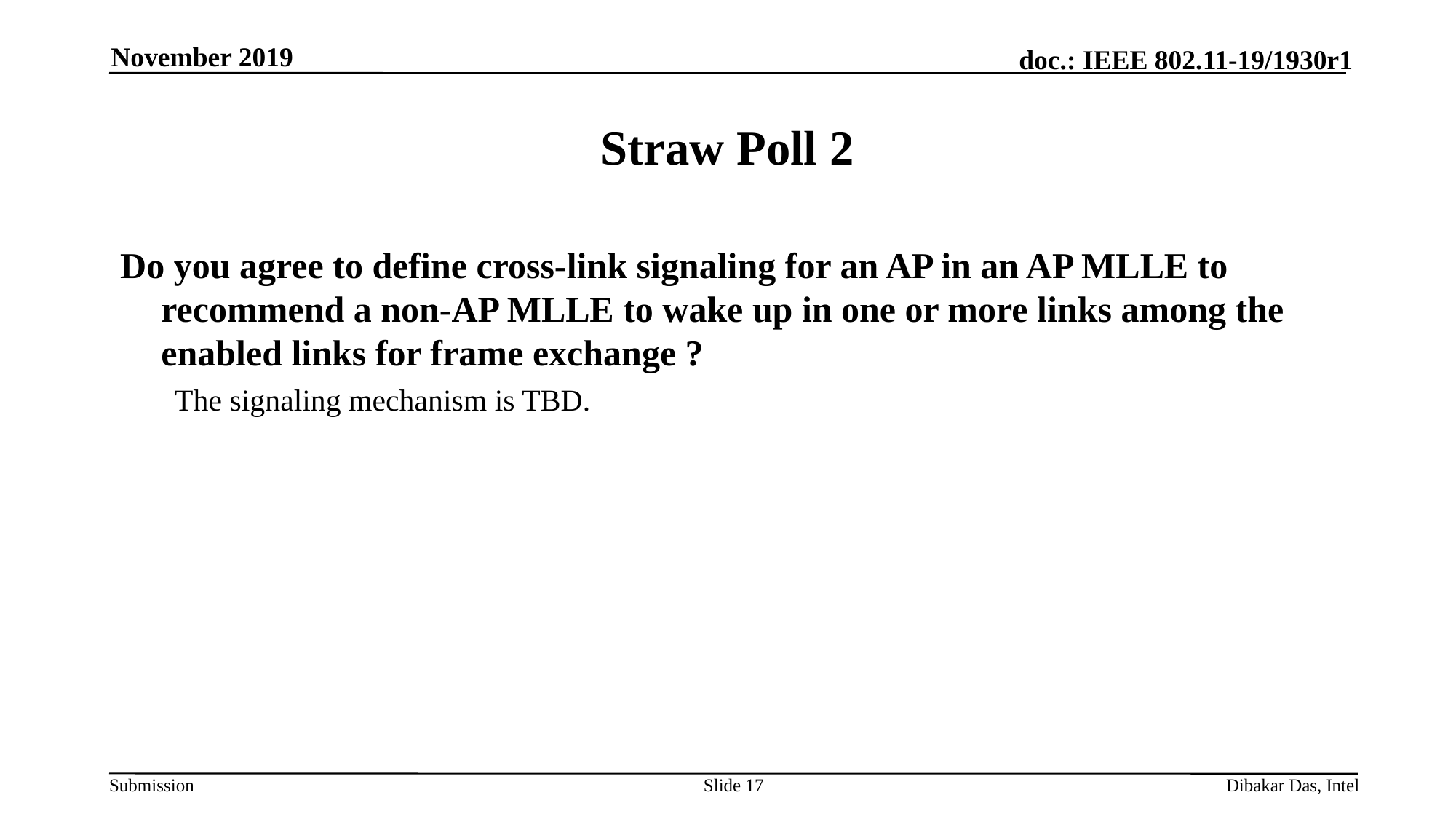

November 2019
# Straw Poll 2
Do you agree to define cross-link signaling for an AP in an AP MLLE to recommend a non-AP MLLE to wake up in one or more links among the enabled links for frame exchange ?
The signaling mechanism is TBD.

Slide 17
Dibakar Das, Intel